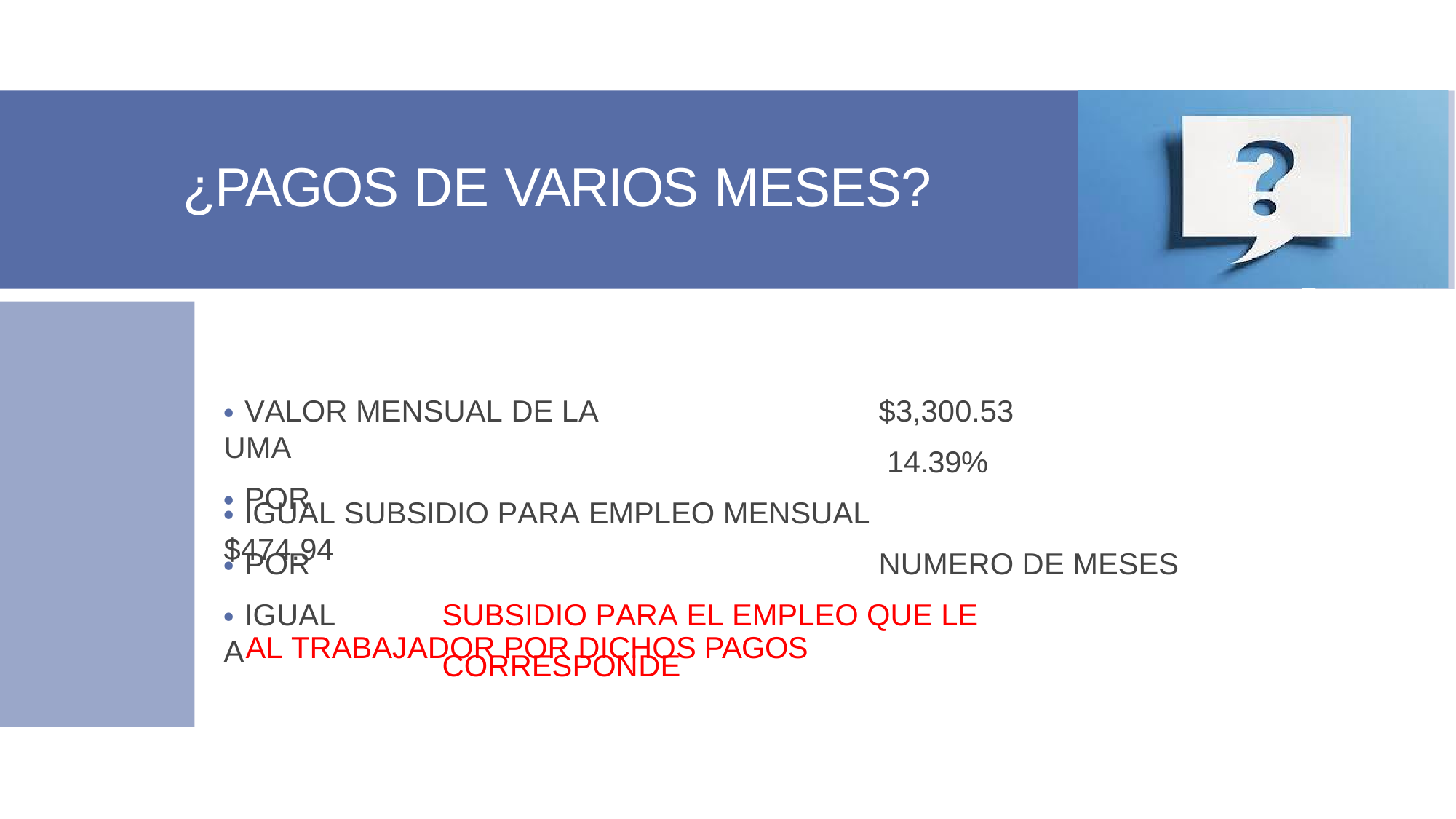

# ¿PAGOS DE VARIOS MESES?
🞄 VALOR MENSUAL DE LA UMA
🞄 POR
$3,300.53  14.39%
🞄 IGUAL SUBSIDIO PARA EMPLEO MENSUAL  $474.94
NUMERO DE MESES  SUBSIDIO PARA EL EMPLEO QUE LE CORRESPONDE
🞄 POR
🞄 IGUAL A
AL TRABAJADOR POR DICHOS PAGOS